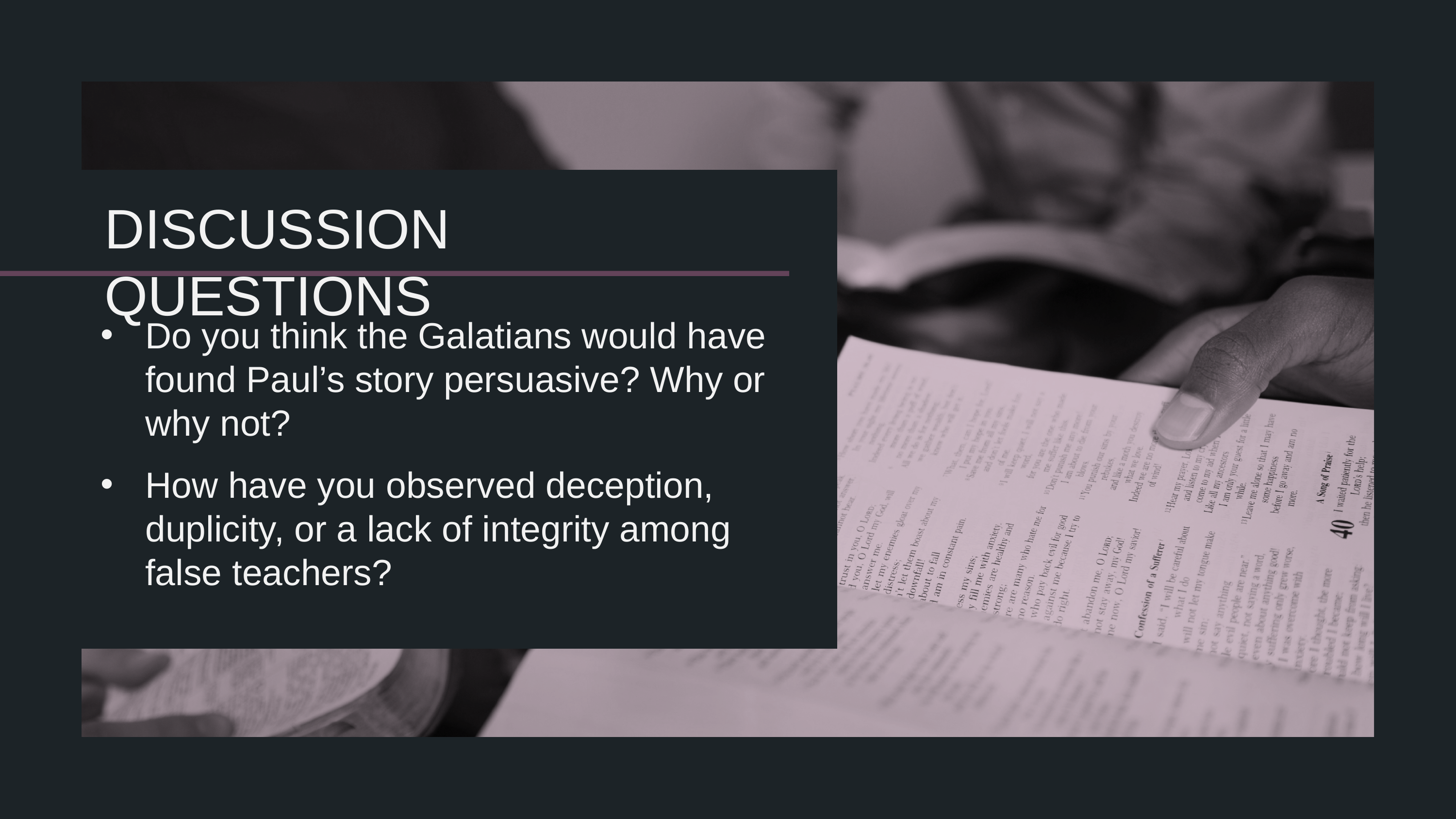

Do you think the Galatians would have found Paul’s story persuasive? Why or why not?
How have you observed deception, duplicity, or a lack of integrity among false teachers?